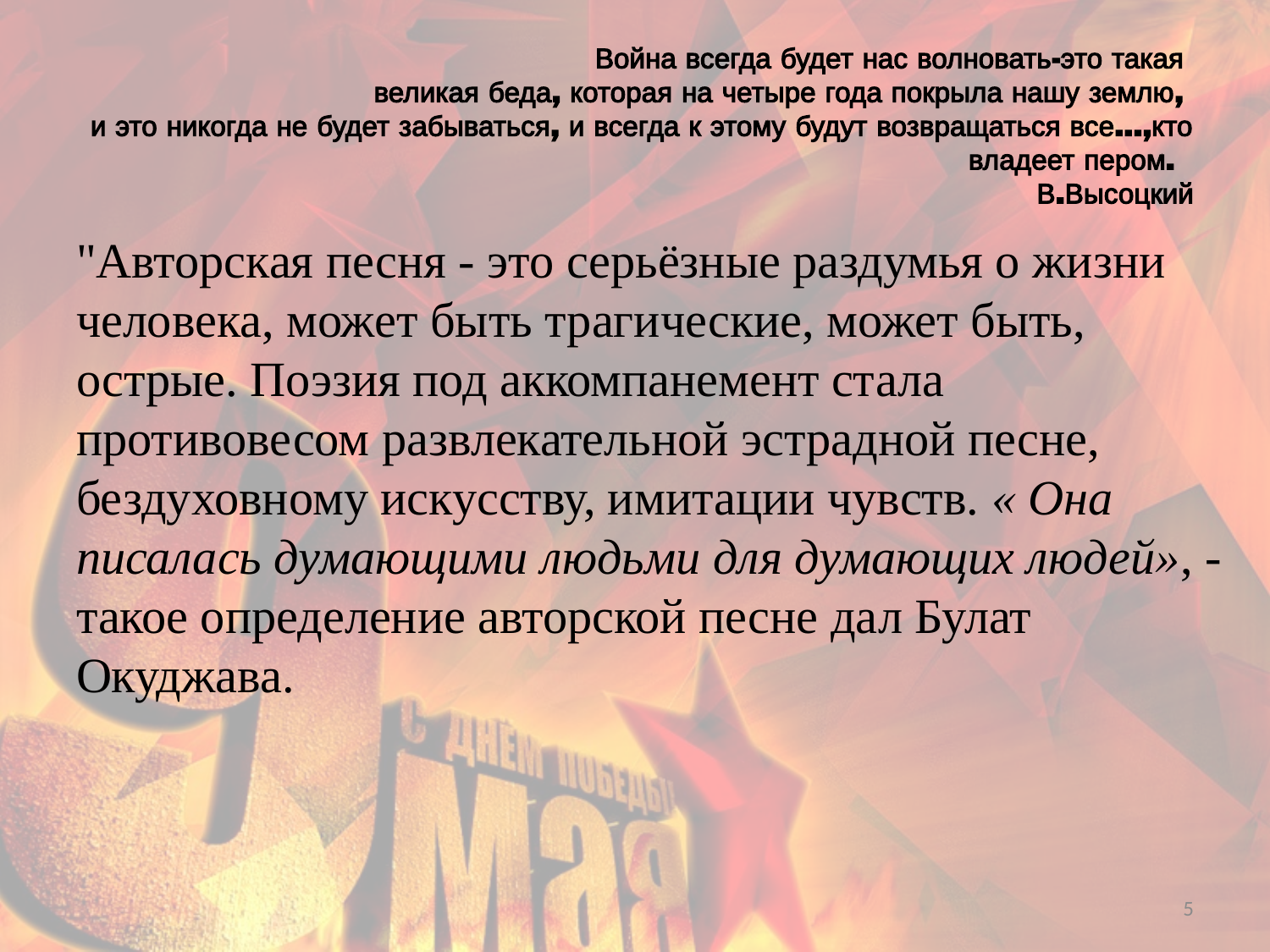

# Война всегда будет нас волновать-это такая великая беда, которая на четыре года покрыла нашу землю, и это никогда не будет забываться, и всегда к этому будут возвращаться все…,кто владеет пером. В.Высоцкий
"Авторская песня - это серьёзные раздумья о жизни человека, может быть трагические, может быть, острые. Поэзия под аккомпанемент стала противовесом развлекательной эстрадной песне, бездуховному искусству, имитации чувств. « Она писалась думающими людьми для думающих людей», - такое определение авторской песне дал Булат Окуджава.

5